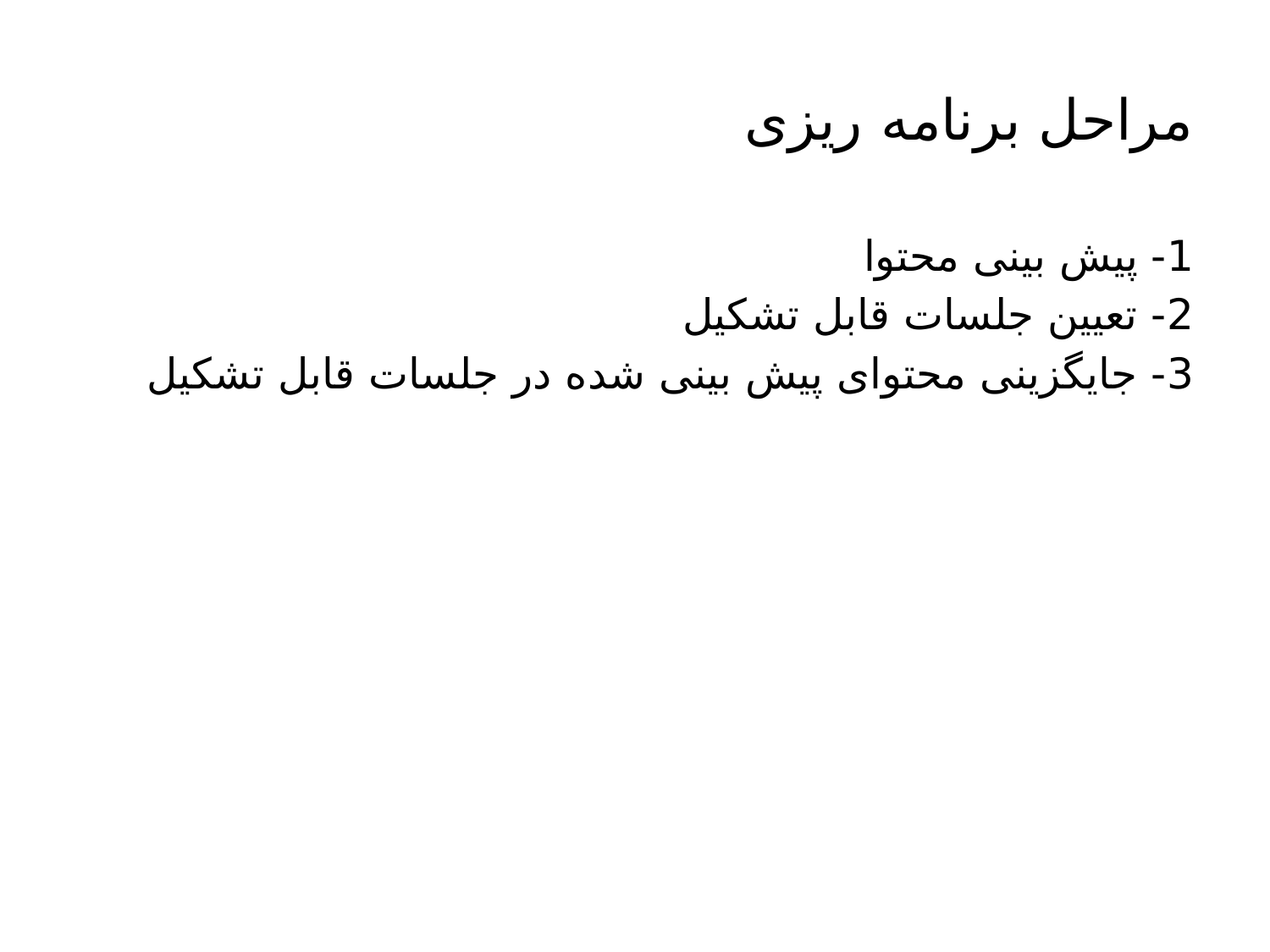

# مراحل برنامه ریزی
1- پیش بینی محتوا
2- تعیین جلسات قابل تشکیل
3- جایگزینی محتوای پیش بینی شده در جلسات قابل تشکیل